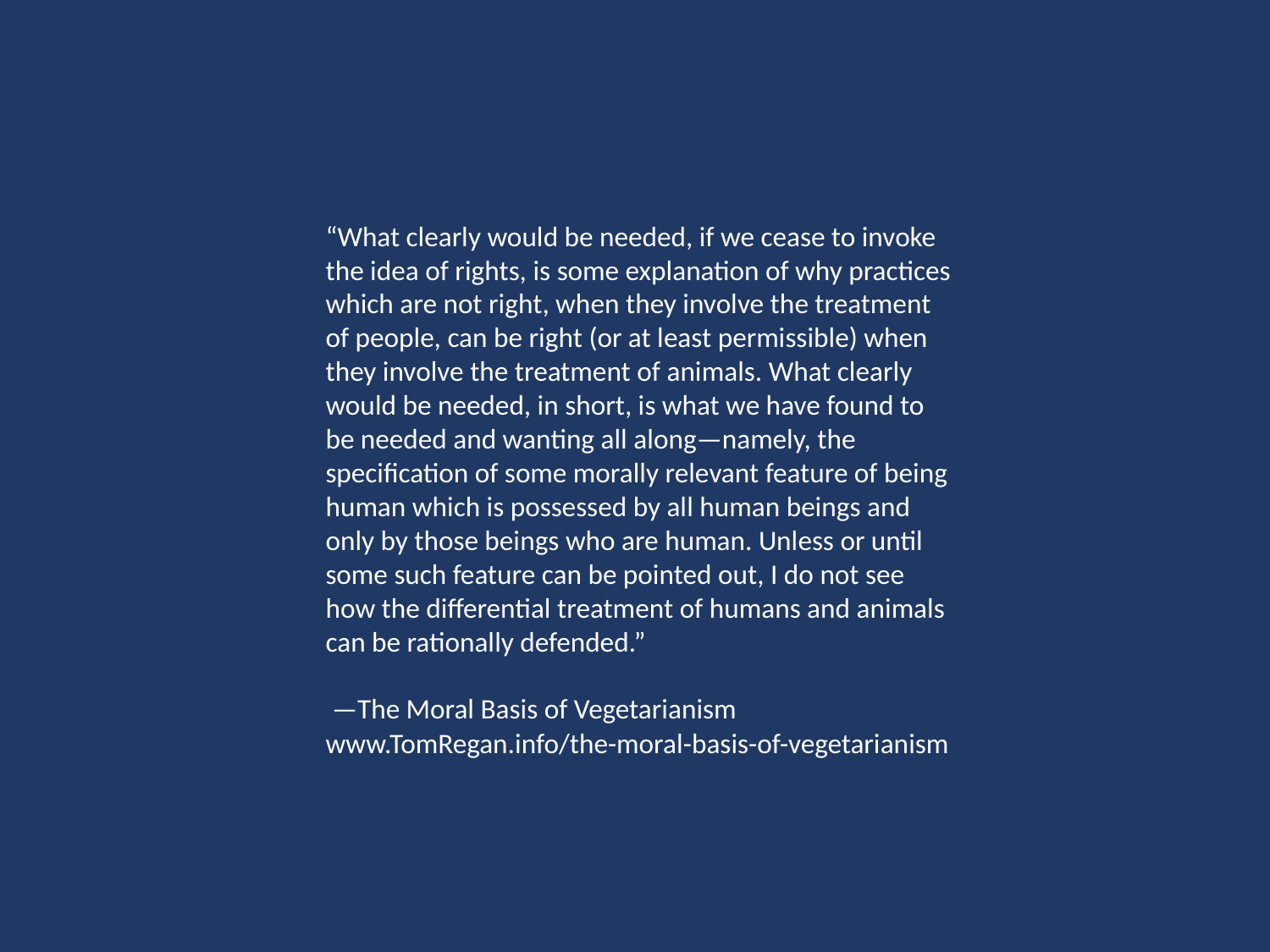

“What clearly would be needed, if we cease to invoke the idea of rights, is some explanation of why practices which are not right, when they involve the treatment of people, can be right (or at least permissible) when they involve the treatment of animals. What clearly would be needed, in short, is what we have found to be needed and wanting all along—namely, the specification of some morally relevant feature of being human which is possessed by all human beings and only by those beings who are human. Unless or until some such feature can be pointed out, I do not see how the differential treatment of humans and animals can be rationally defended.”

 —The Moral Basis of Vegetarianism www.TomRegan.info/the-moral-basis-of-vegetarianism